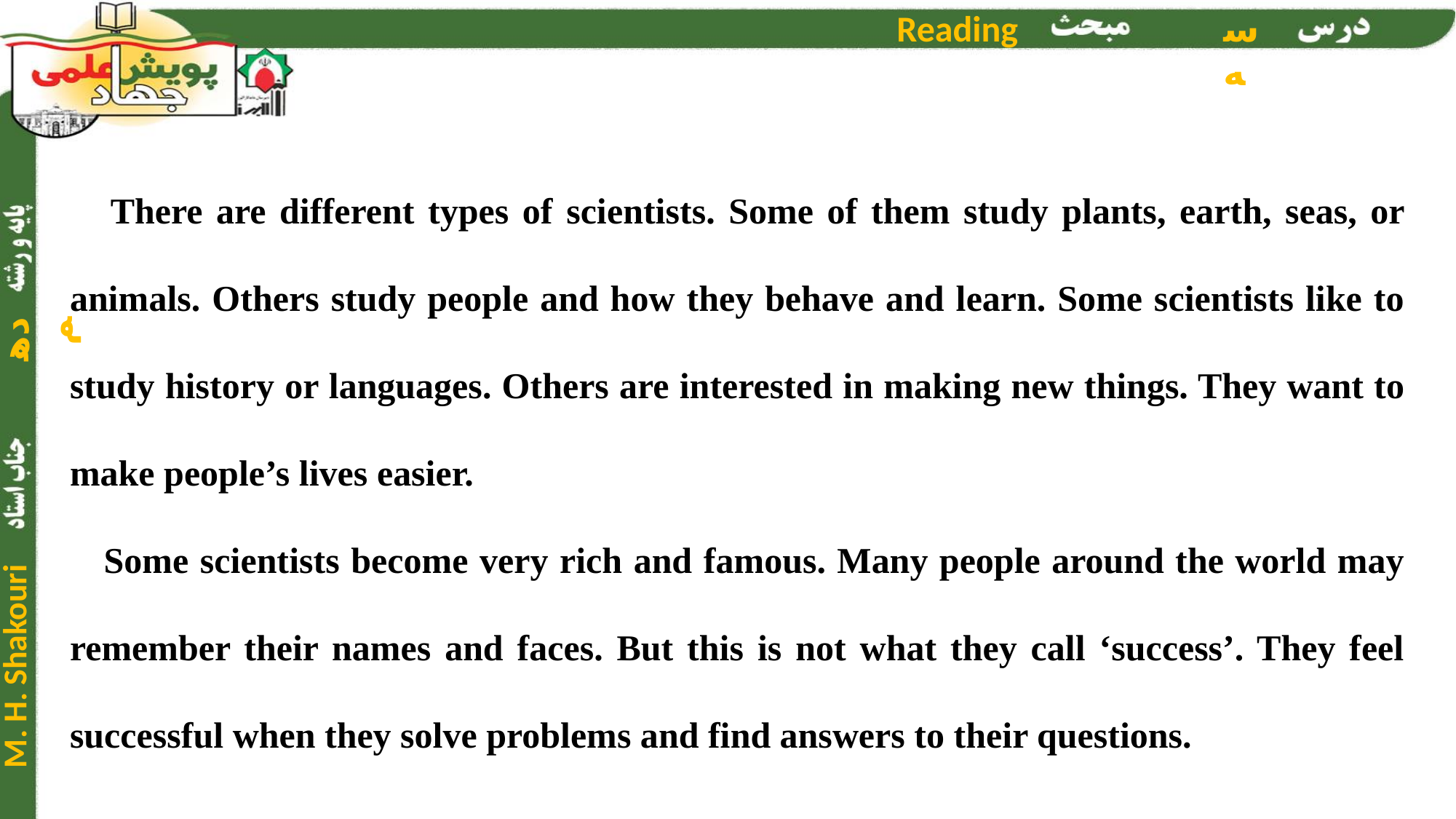

There are different types of scientists. Some of them study plants, earth, seas, or animals. Others study people and how they behave and learn. Some scientists like to study history or languages. Others are interested in making new things. They want to make people’s lives easier.
   Some scientists become very rich and famous. Many people around the world may remember their names and faces. But this is not what they call ‘success’. They feel successful when they solve problems and find answers to their questions.